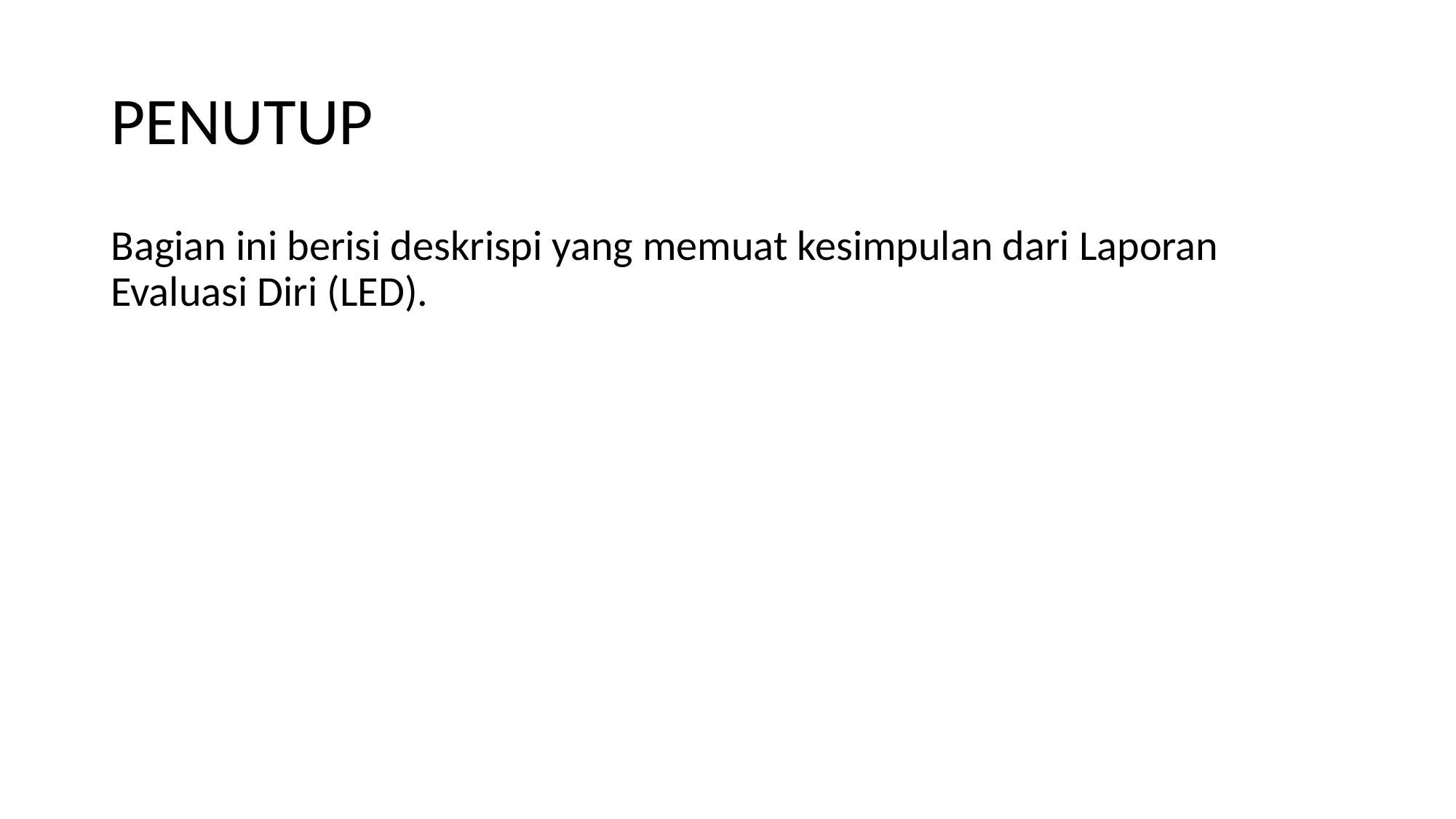

# PENUTUP
Bagian ini berisi deskrispi yang memuat kesimpulan dari Laporan Evaluasi Diri (LED).